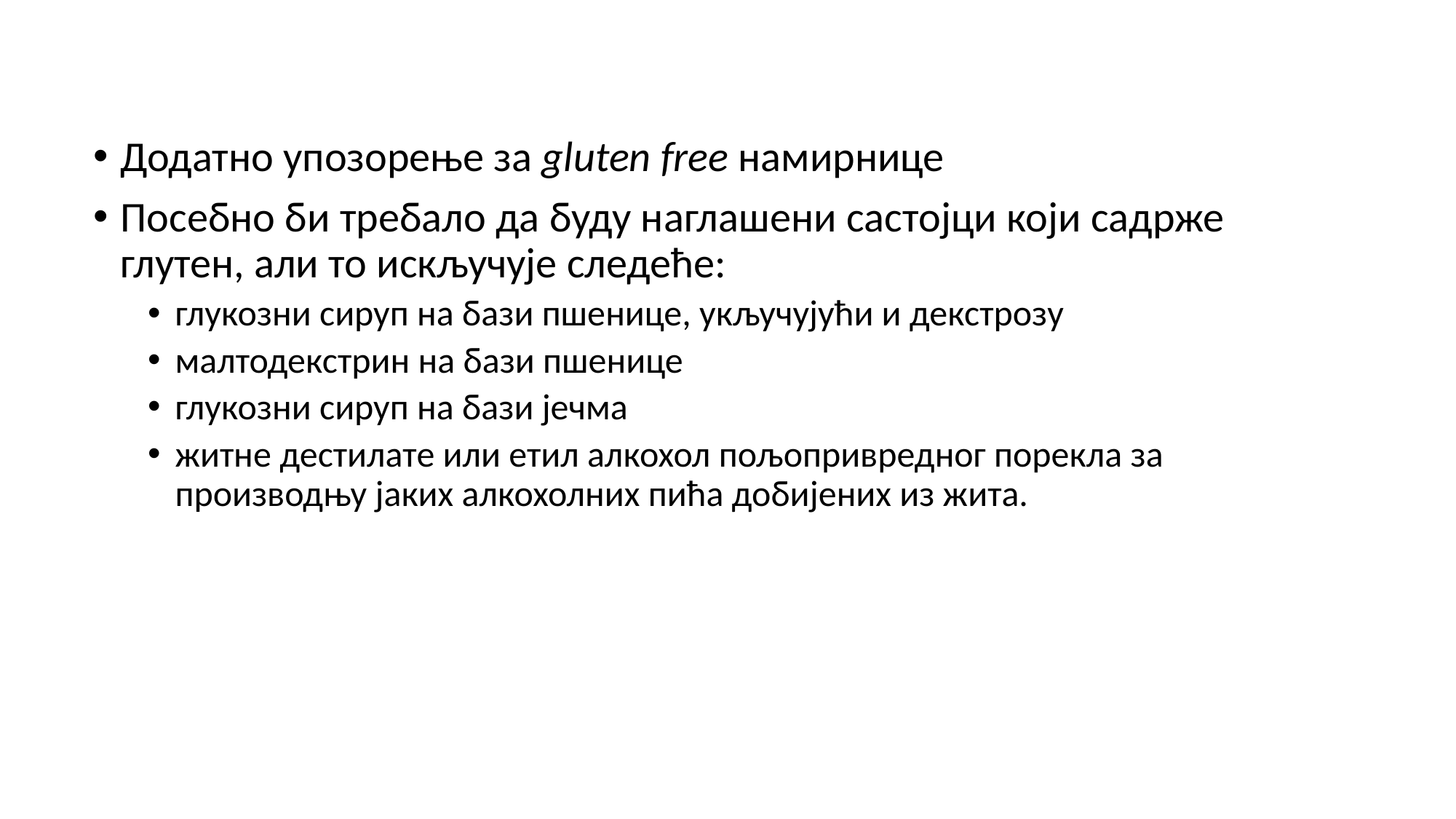

Додатно упозорење за gluten free намирнице
Посебно би требало да буду наглашени састојци који садрже глутен, али то искључује следеће:
глукозни сируп на бази пшенице, укључујући и декстрозу
малтодекстрин на бази пшенице
глукозни сируп на бази јечма
житне дестилате или етил алкохол пољопривредног порекла за производњу јаких алкохолних пића добијених из жита.